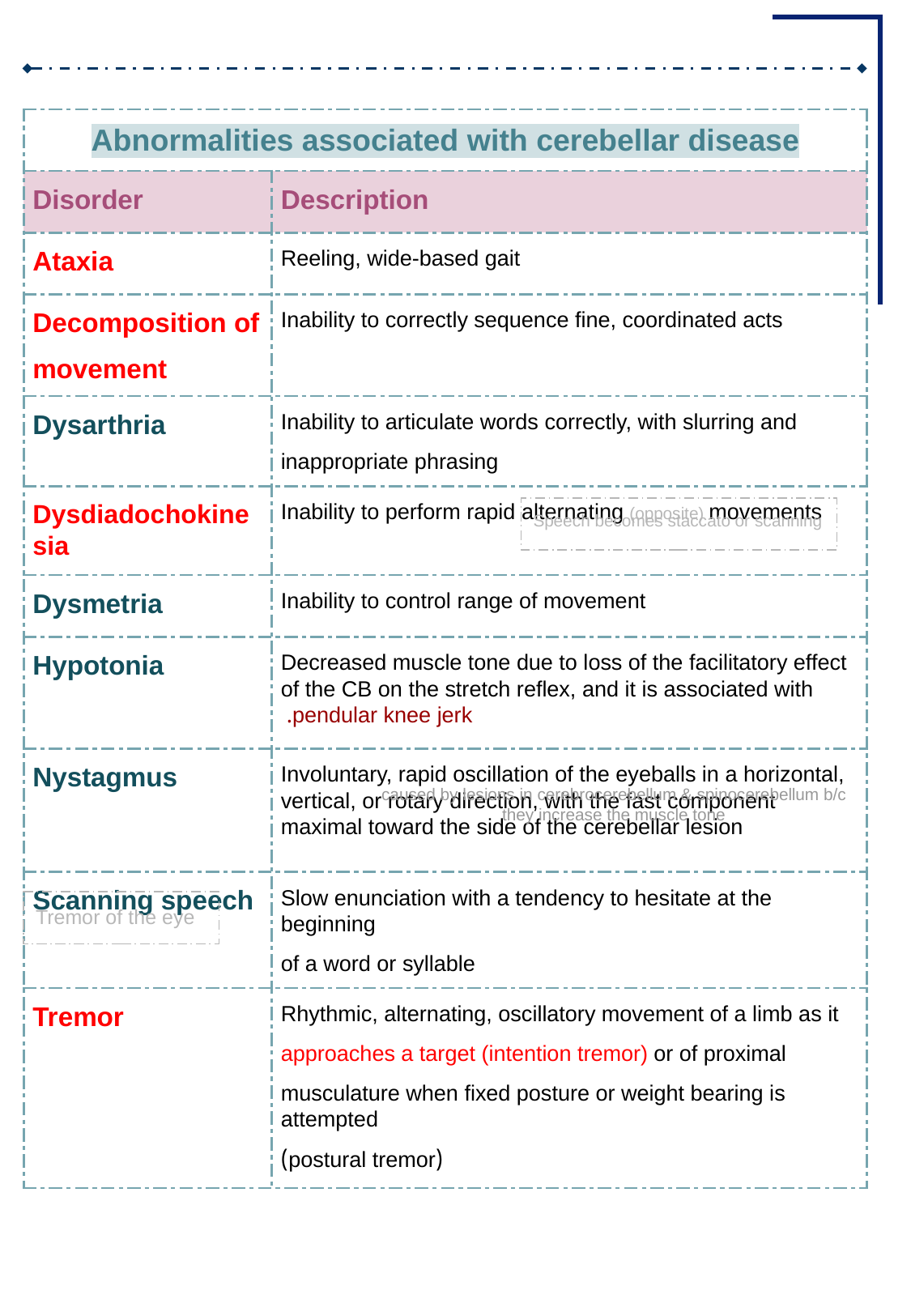

| Abnormalities associated with cerebellar disease |  |
| --- | --- |
| Disorder | Description |
| Ataxia | Reeling, wide-based gait |
| Decomposition of movement | Inability to correctly sequence fine, coordinated acts |
| Dysarthria | Inability to articulate words correctly, with slurring and inappropriate phrasing |
| Dysdiadochokinesia | Inability to perform rapid alternating (opposite) movements |
| Dysmetria | Inability to control range of movement |
| Hypotonia | Decreased muscle tone due to loss of the facilitatory effect of the CB on the stretch reflex, and it is associated with pendular knee jerk. |
| Nystagmus | Involuntary, rapid oscillation of the eyeballs in a horizontal, vertical, or rotary direction, with the fast component maximal toward the side of the cerebellar lesion |
| Scanning speech | Slow enunciation with a tendency to hesitate at the beginning of a word or syllable |
| Tremor | Rhythmic, alternating, oscillatory movement of a limb as it approaches a target (intention tremor) or of proximal musculature when fixed posture or weight bearing is attempted (postural tremor) |
Speech becomes staccato or scanning
caused by lesions in cerebrocerebellum & spinocerebellum b/c they increase the muscle tone
Tremor of the eye